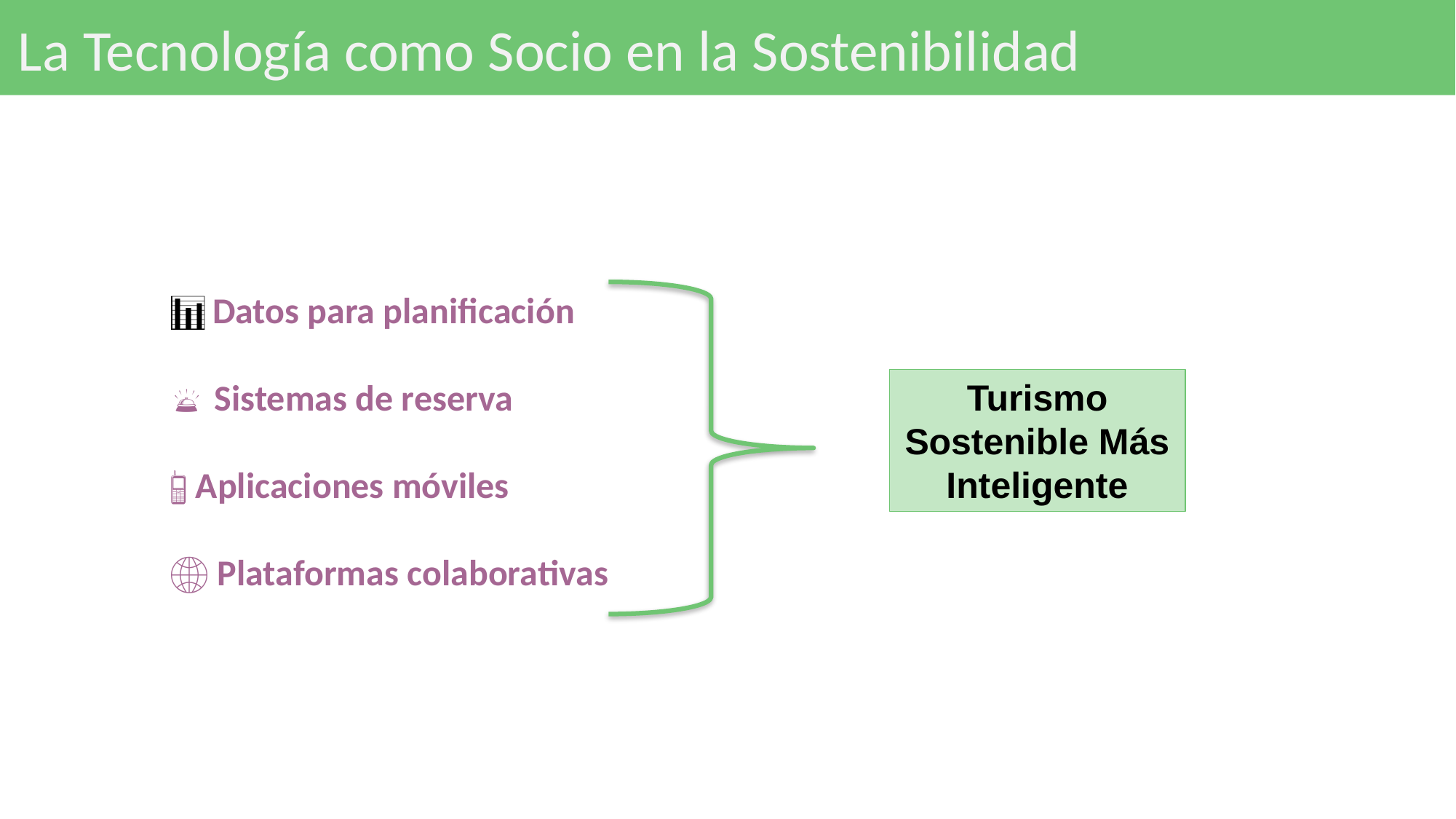

# La Tecnología como Socio en la Sostenibilidad
📊 Datos para planificación

🛎️ Sistemas de reserva

📱 Aplicaciones móviles

🌐 Plataformas colaborativas

Turismo Sostenible Más Inteligente